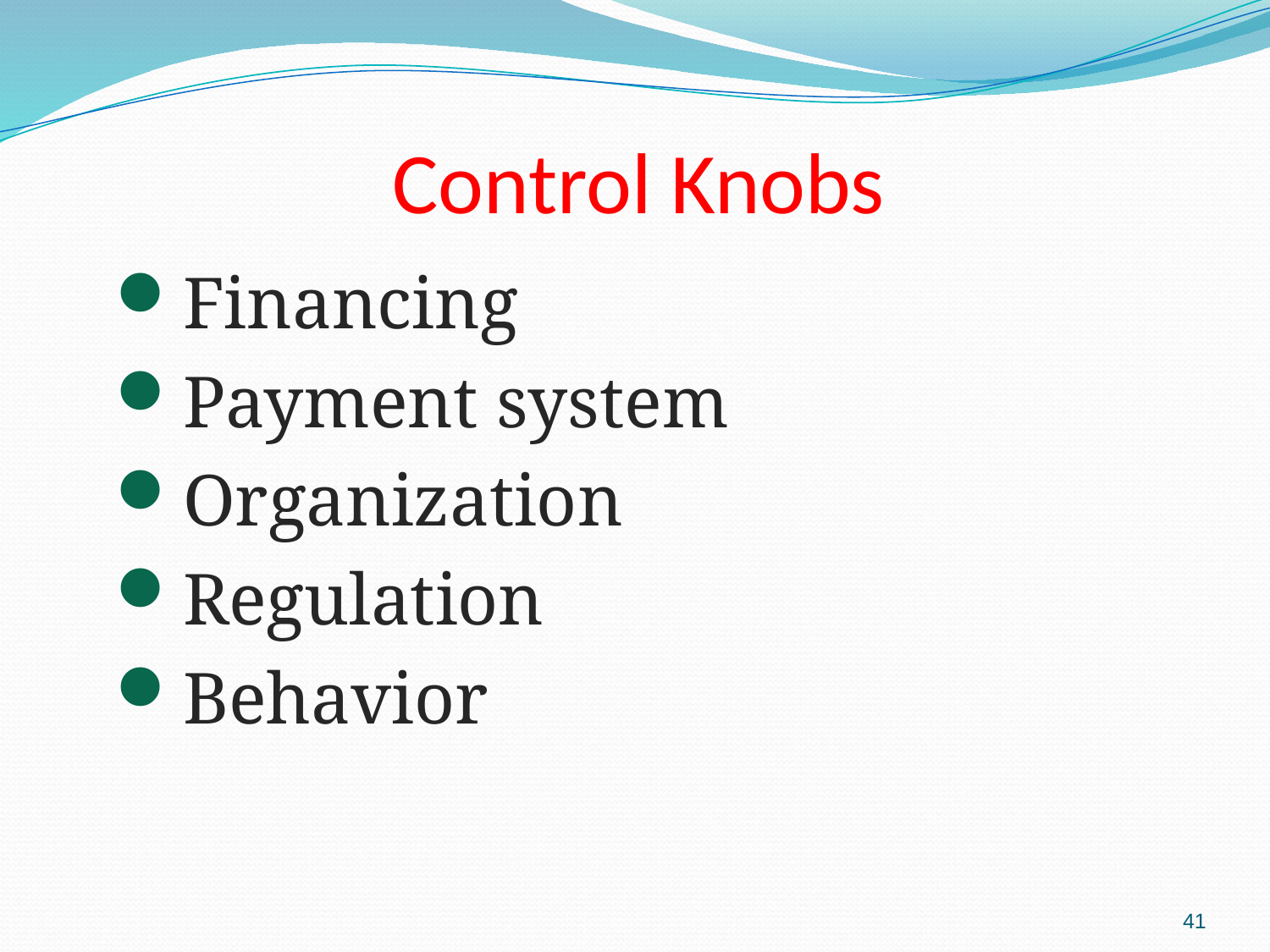

# Control Knobs
Financing
Payment system
Organization
Regulation
Behavior

41